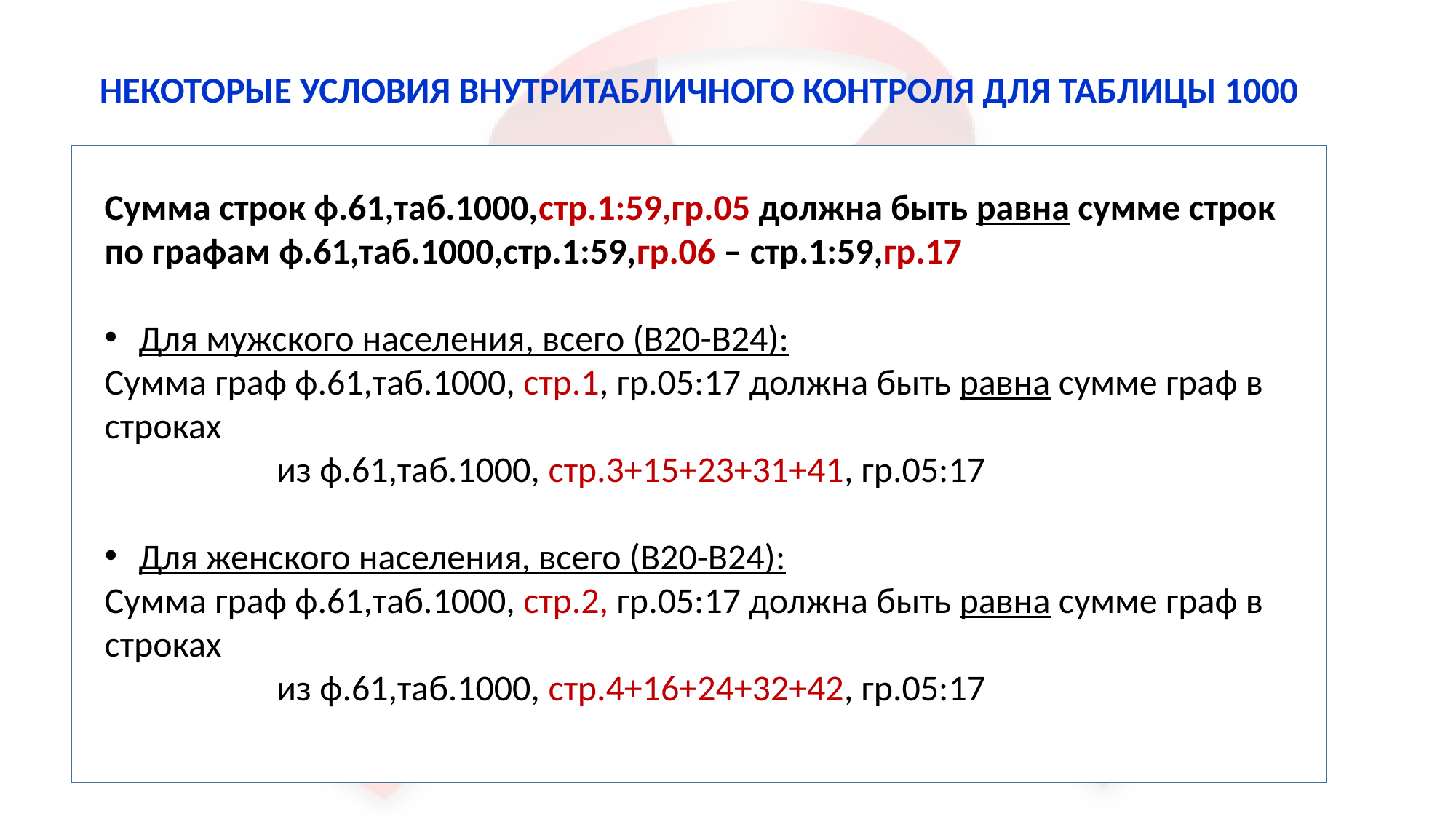

# НЕКОТОРЫЕ УСЛОВИЯ ВНУТРИТАБЛИЧНОГО КОНТРОЛЯ ДЛЯ ТАБЛИЦЫ 1000

Сумма строк ф.61,таб.1000,стр.1:59,гр.05 должна быть равна сумме строк по графам ф.61,таб.1000,стр.1:59,гр.06 – стр.1:59,гр.17

Для мужского населения, всего (В20-В24):
Сумма граф ф.61,таб.1000, стр.1, гр.05:17 должна быть равна сумме граф в строках
                     из ф.61,таб.1000, стр.3+15+23+31+41, гр.05:17

Для женского населения, всего (В20-В24):
Сумма граф ф.61,таб.1000, стр.2, гр.05:17 должна быть равна сумме граф в строках
                     из ф.61,таб.1000, стр.4+16+24+32+42, гр.05:17